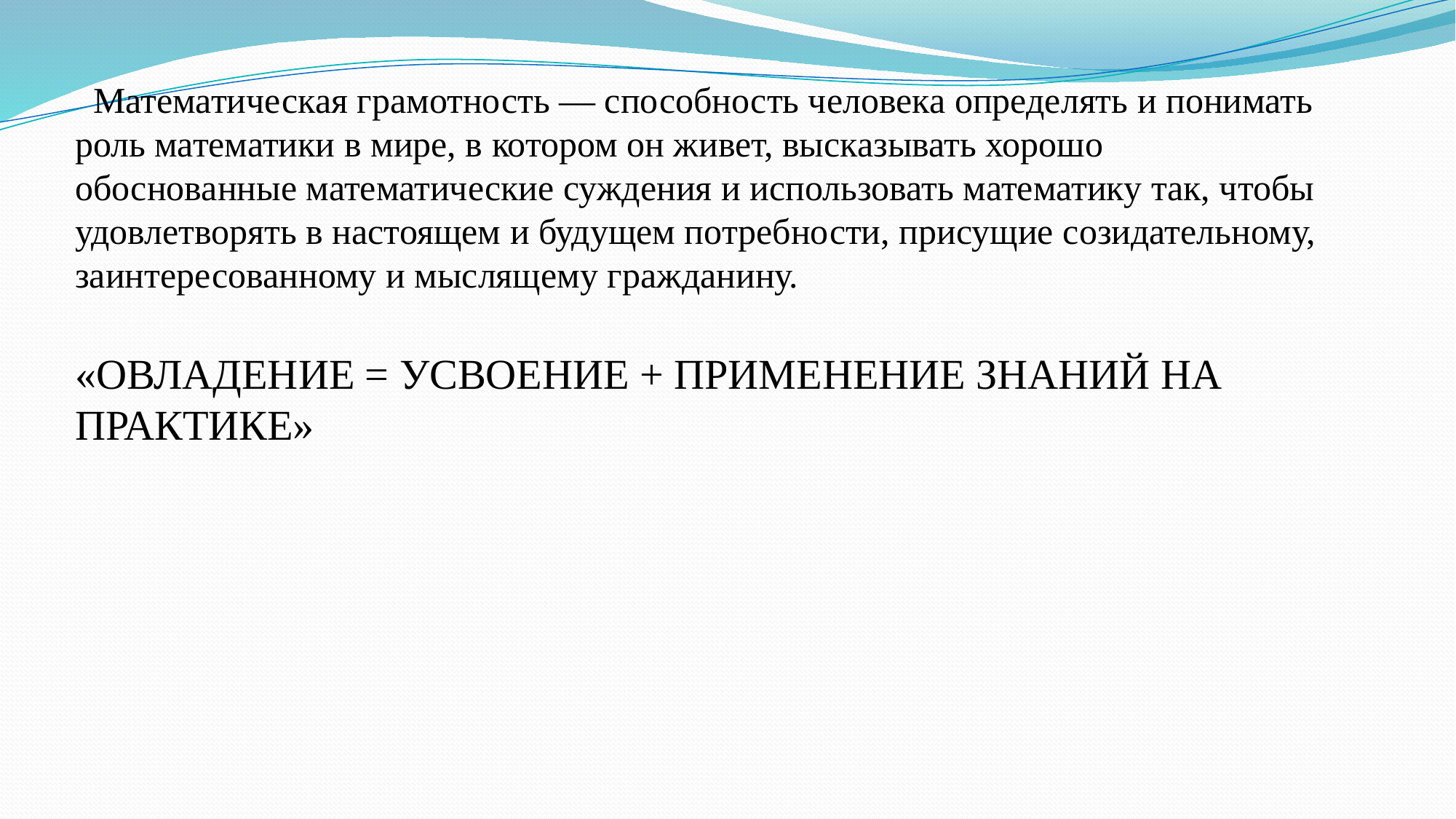

Математическая грамотность — способность человека определять и понимать роль математики в мире, в котором он живет, высказывать хорошо обоснованные математические суждения и использовать математику так, чтобы удовлетворять в настоящем и будущем потребности, присущие созидательному, заинтересованному и мыслящему гражданину.

«ОВЛАДЕНИЕ = УСВОЕНИЕ + ПРИМЕНЕНИЕ ЗНАНИЙ НА ПРАКТИКЕ»